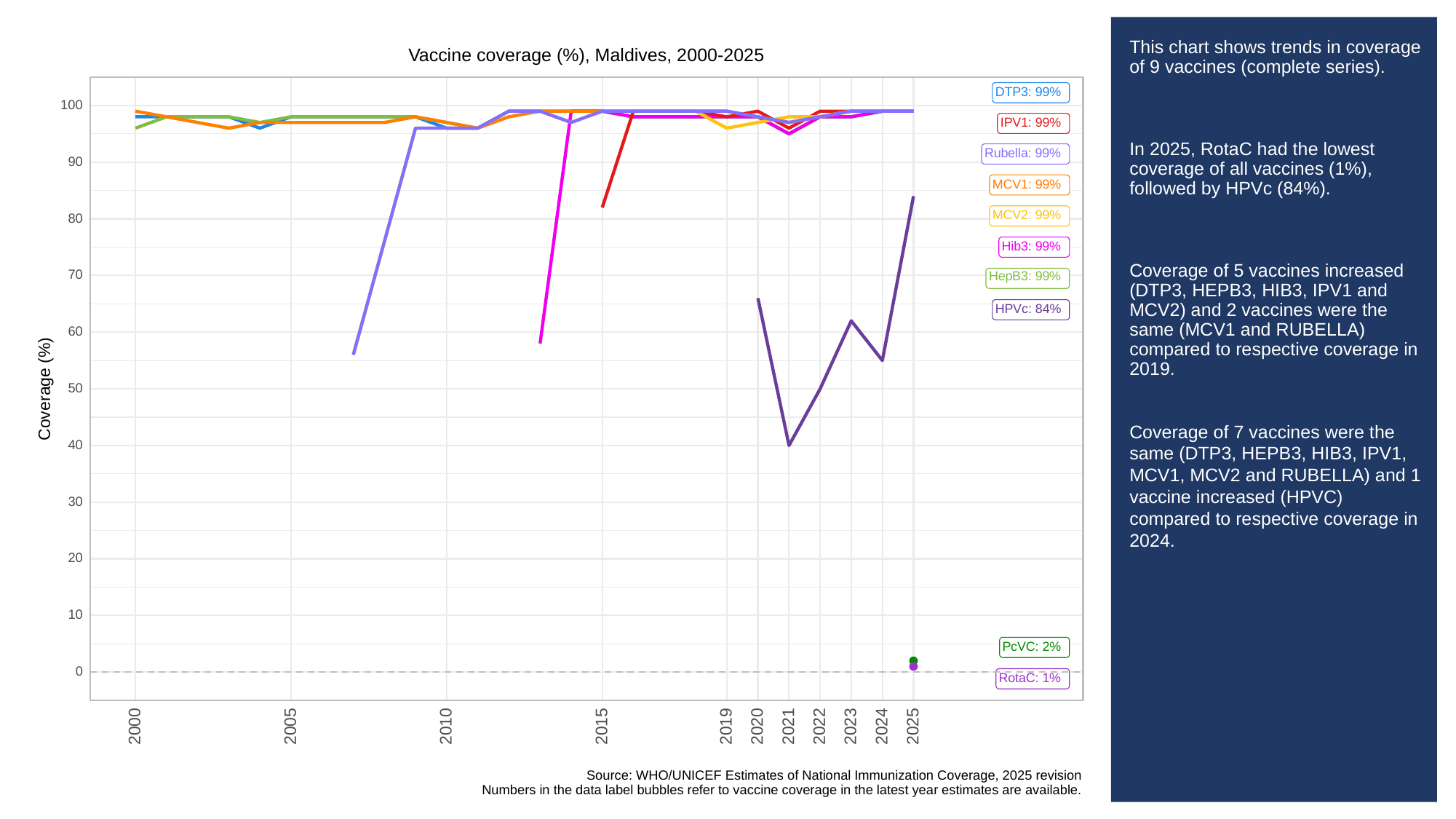

# This chart shows trends in coverage of 9 vaccines (complete series).

In 2025, RotaC had the lowest coverage of all vaccines (1%), followed by HPVc (84%).

Coverage of 5 vaccines increased (DTP3, HEPB3, HIB3, IPV1 and MCV2) and 2 vaccines were the same (MCV1 and RUBELLA) compared to respective coverage in 2019.

Coverage of 7 vaccines were the same (DTP3, HEPB3, HIB3, IPV1, MCV1, MCV2 and RUBELLA) and 1 vaccine increased (HPVC) compared to respective coverage in 2024.

Vaccine coverage (%), Maldives, 2000-2025

DTP3: 99%

100

IPV1: 99%

Rubella: 99%
90

MCV1: 99%

MCV2: 99%
80

Hib3: 99%

70
HepB3: 99%

HPVc: 84%
60

Coverage (%)
50

40

30

20

10

PcVC: 2%

0

RotaC: 1%

2023
2000
2005
2010
2015
2019
2020
2021
2022
2024
2025
Source: WHO/UNICEF Estimates of National Immunization Coverage, 2025 revision
Numbers in the data label bubbles refer to vaccine coverage in the latest year estimates are available.